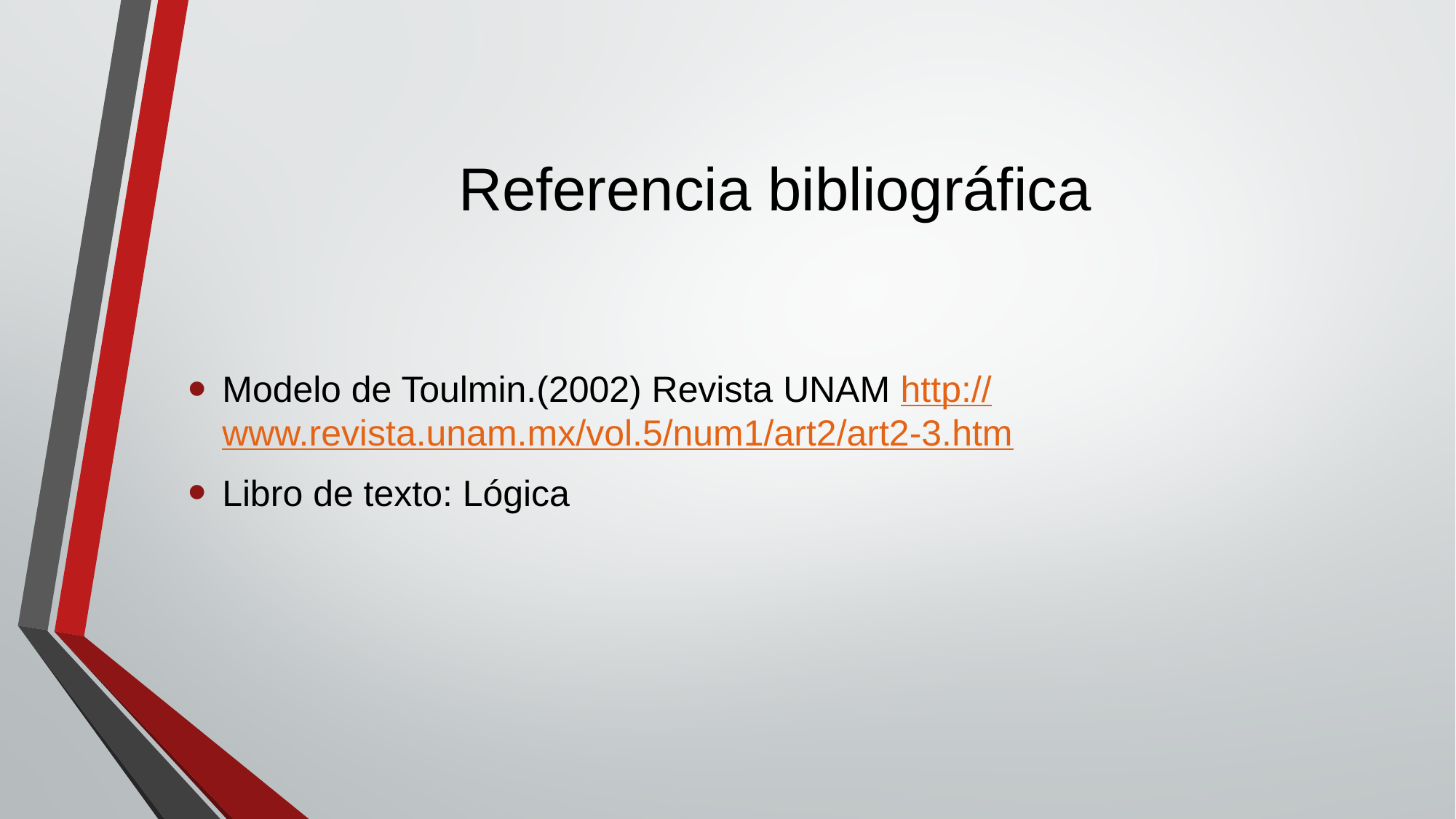

# Referencia bibliográfica
Modelo de Toulmin.(2002) Revista UNAM http://www.revista.unam.mx/vol.5/num1/art2/art2-3.htm
Libro de texto: Lógica